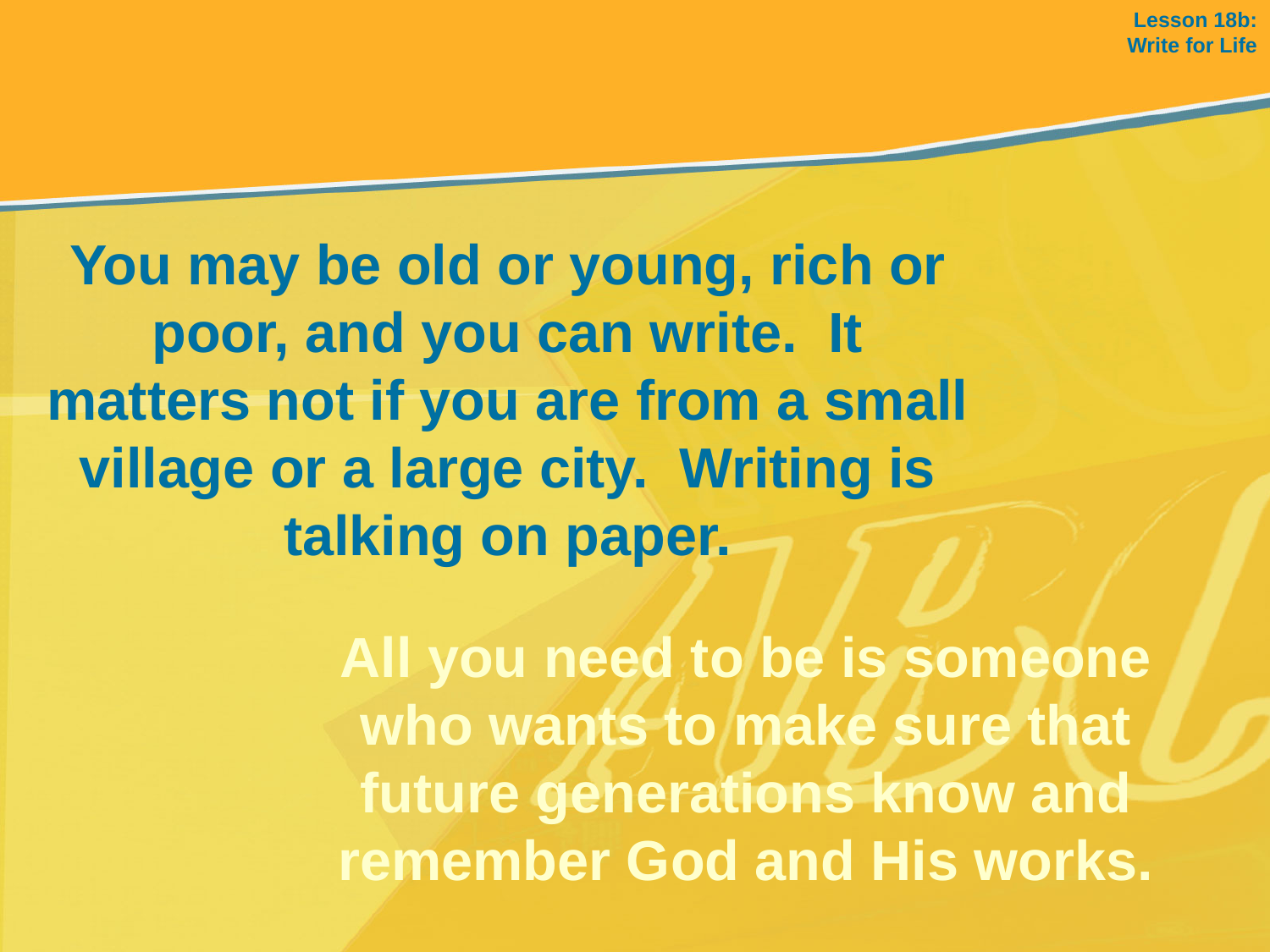

Lesson 18b: Write for Life
You may be old or young, rich or poor, and you can write.  It matters not if you are from a small village or a large city.  Writing is talking on paper.
All you need to be is someone who wants to make sure that future generations know and remember God and His works.